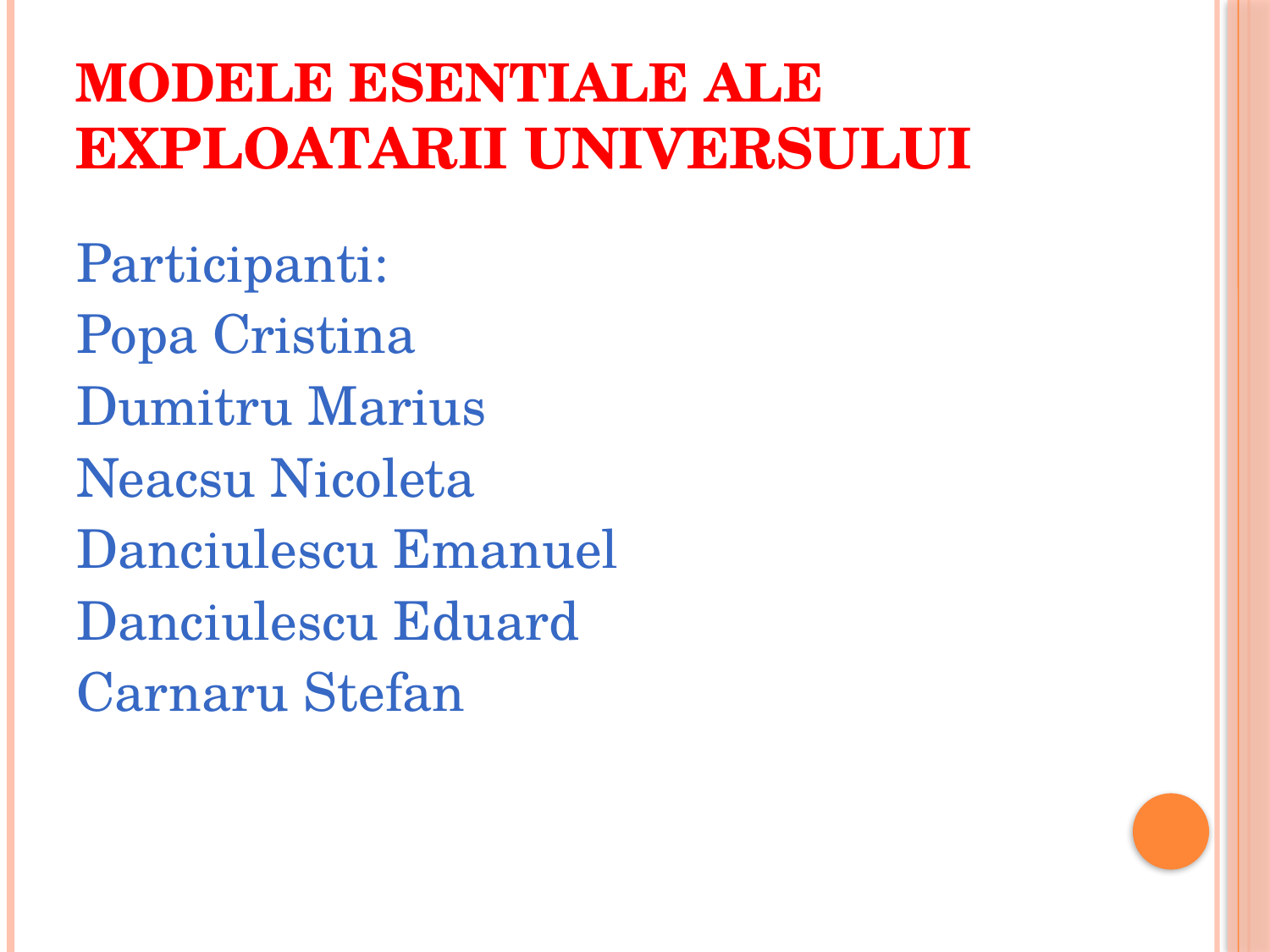

# MODELE ESENTIALE ALE EXPLOATARII UNIVERSULUI
Participanti:
Popa Cristina
Dumitru Marius
Neacsu Nicoleta
Danciulescu Emanuel
Danciulescu Eduard
Carnaru Stefan